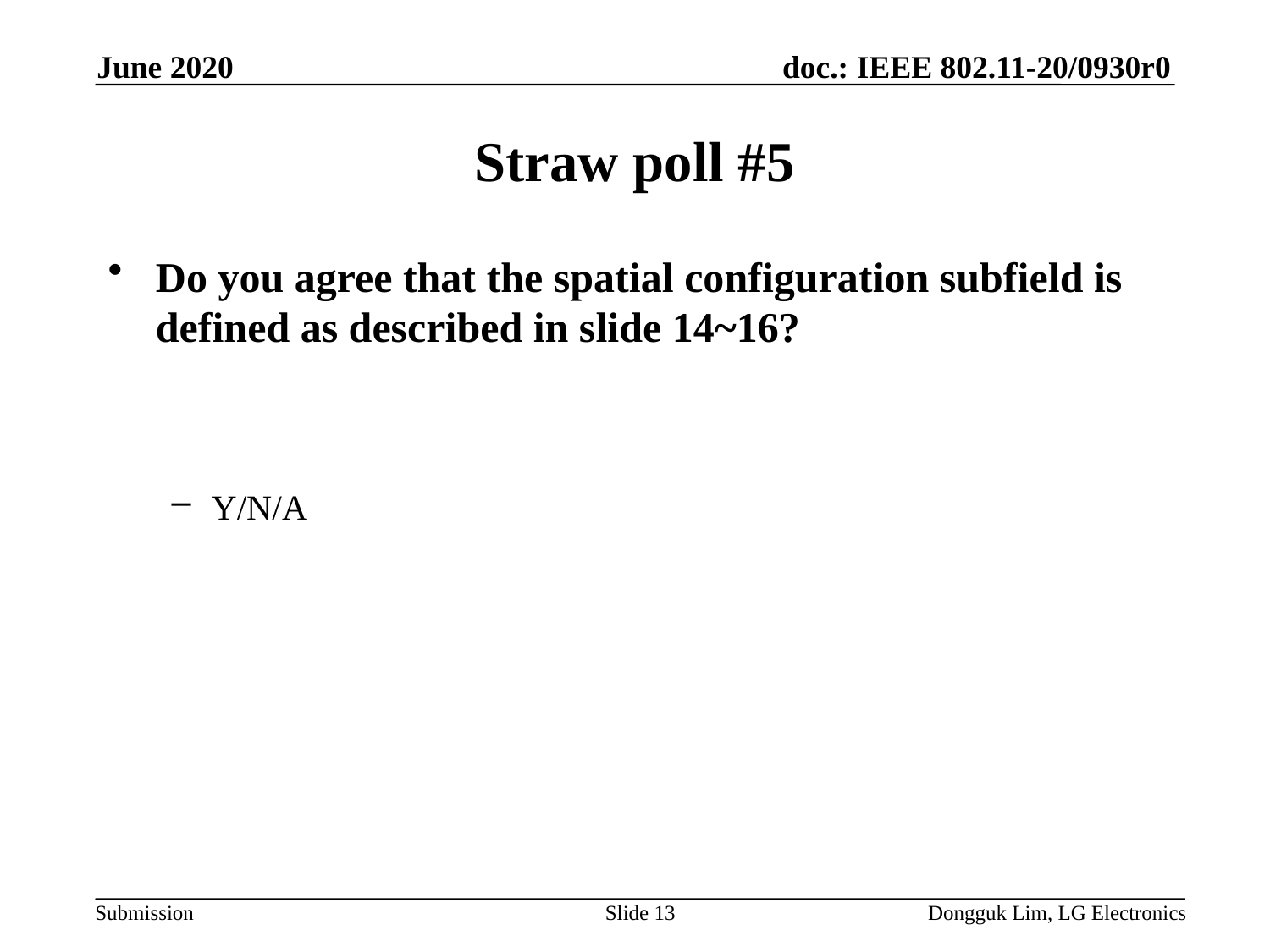

June 2020
# Straw poll #5
Do you agree that the spatial configuration subfield is defined as described in slide 14~16?

Y/N/A

Slide 13
Dongguk Lim, LG Electronics